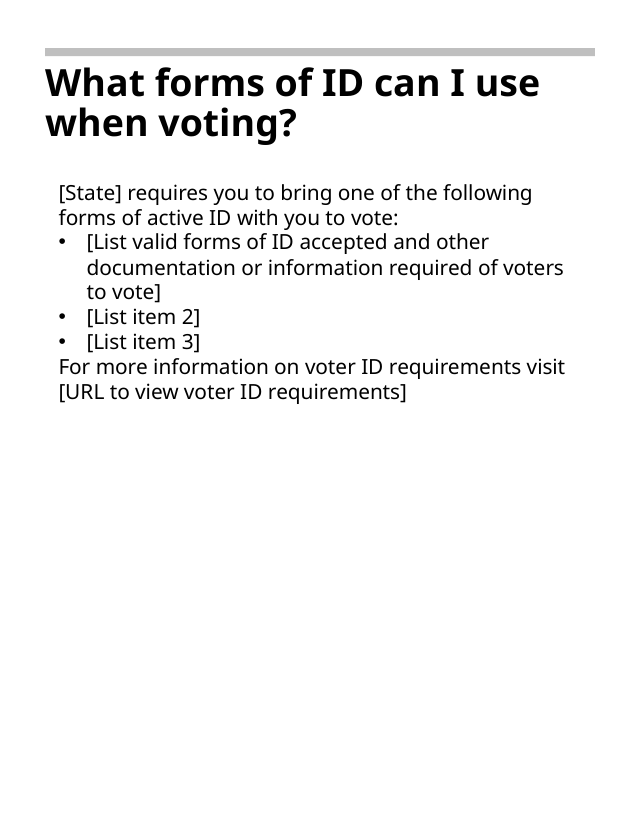

# What forms of ID can I use when voting?
[State] requires you to bring one of the following forms of active ID with you to vote:
[List valid forms of ID accepted and other documentation or information required of voters to vote]
[List item 2]
[List item 3]
For more information on voter ID requirements visit [URL to view voter ID requirements]